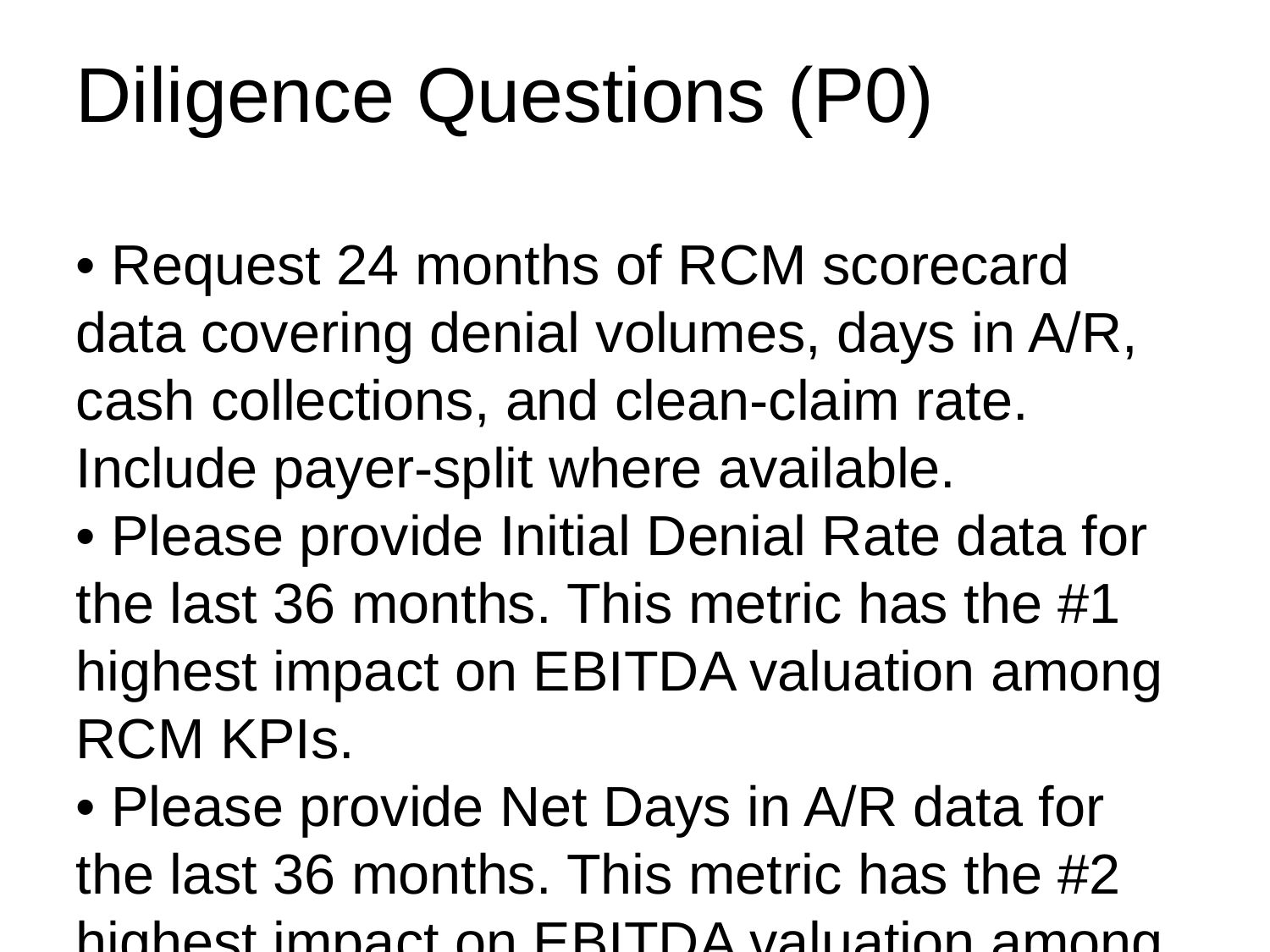

# Diligence Questions (P0)
• Request 24 months of RCM scorecard data covering denial volumes, days in A/R, cash collections, and clean-claim rate. Include payer-split where available.
• Please provide Initial Denial Rate data for the last 36 months. This metric has the #1 highest impact on EBITDA valuation among RCM KPIs.
• Please provide Net Days in A/R data for the last 36 months. This metric has the #2 highest impact on EBITDA valuation among RCM KPIs.
• Please provide Final Denial Write-off % data for the last 36 months. This metric has the #3 highest impact on EBITDA valuation among RCM KPIs.
• Please provide Net Collection Rate (Cash as % of NPSR) data for the last 36 months. This metric has the #4 highest impact on EBITDA valuation among RCM KPIs.
• Please provide Cost to Collect (% of NPSR) data for the last 36 months. This metric has the #5 highest impact on EBITDA valuation among RCM KPIs.